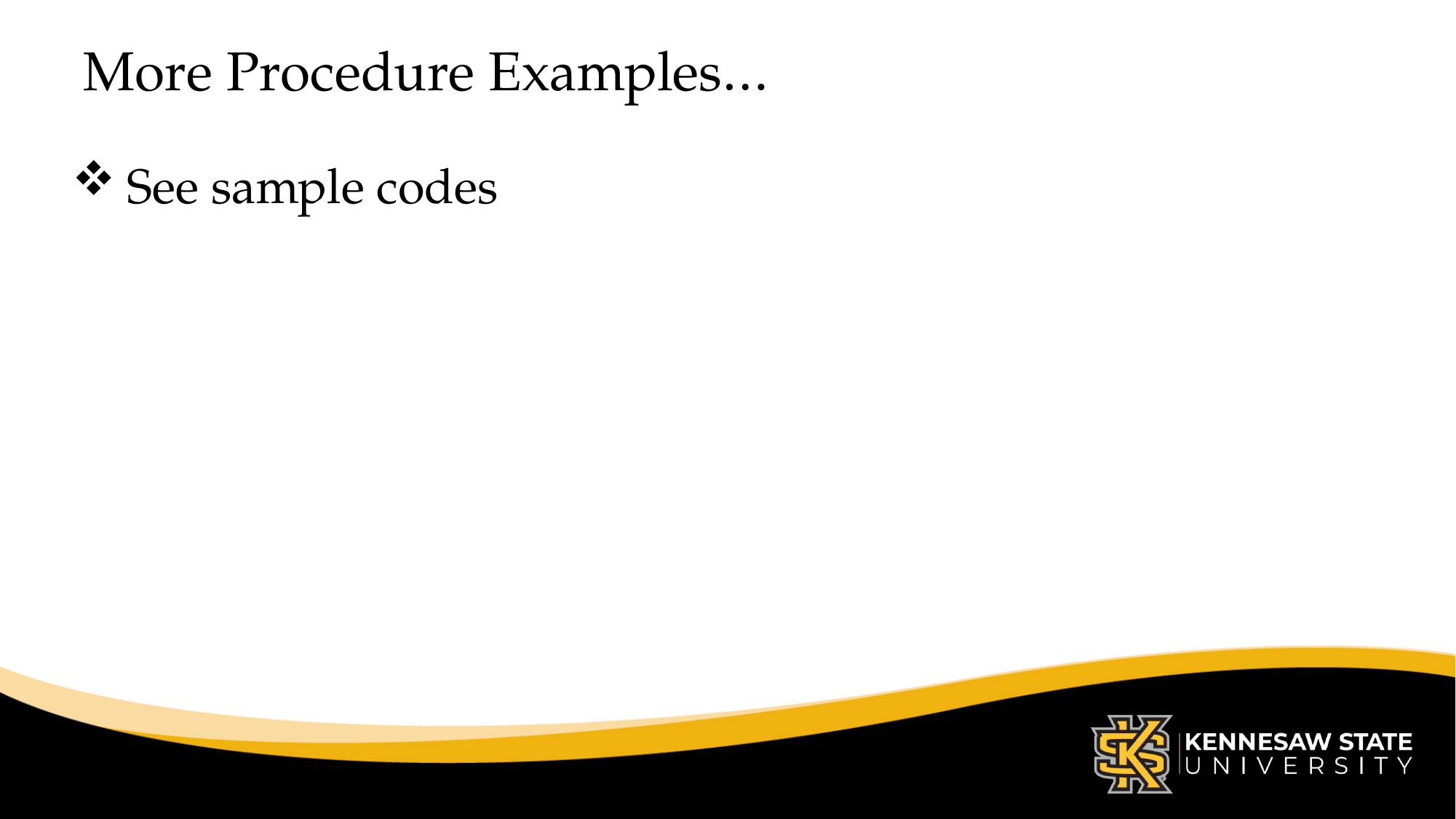

# More Procedure Examples…
See sample codes